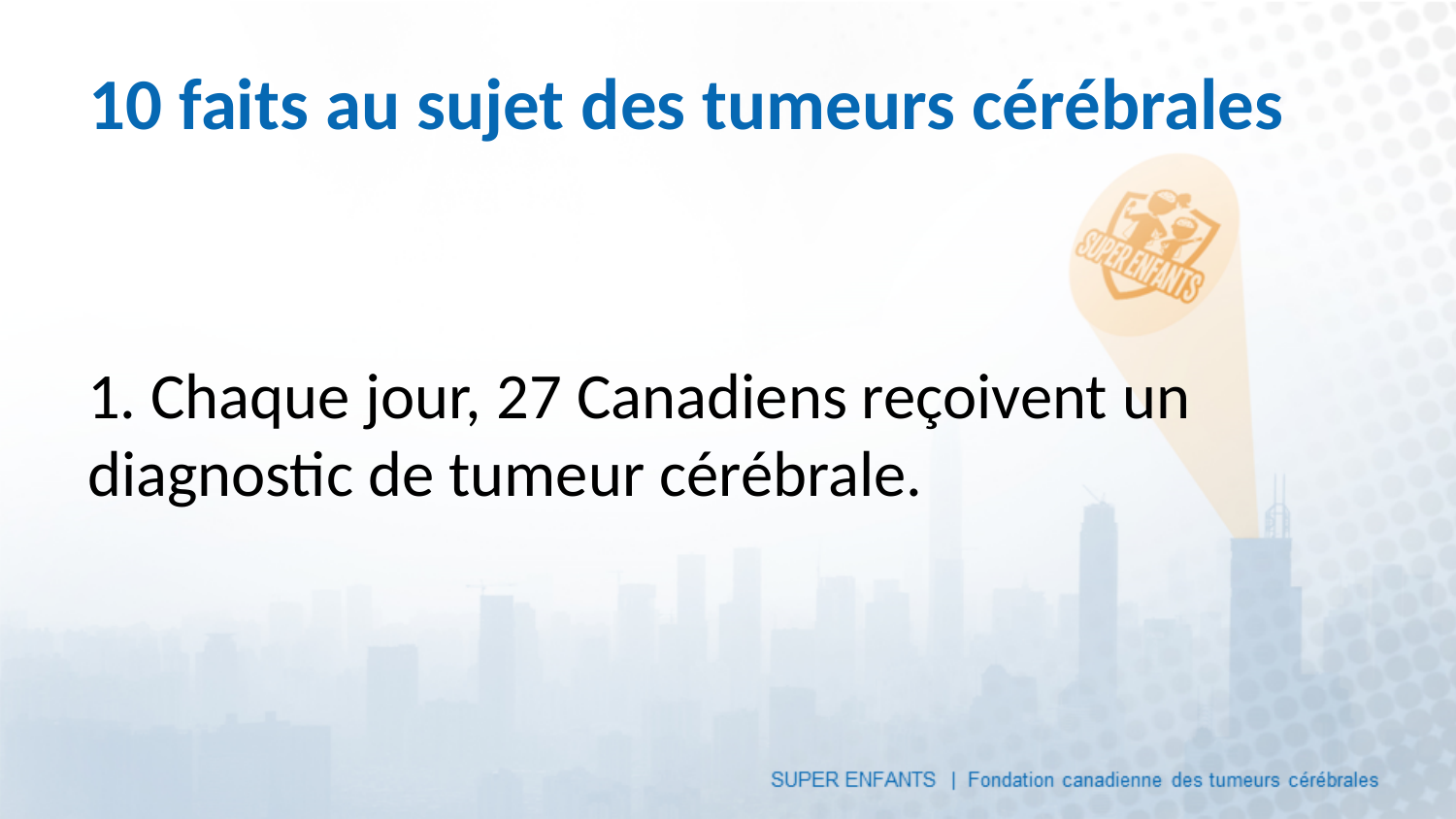

# 10 faits au sujet des tumeurs cérébrales
1. Chaque jour, 27 Canadiens reçoivent un diagnostic de tumeur cérébrale.